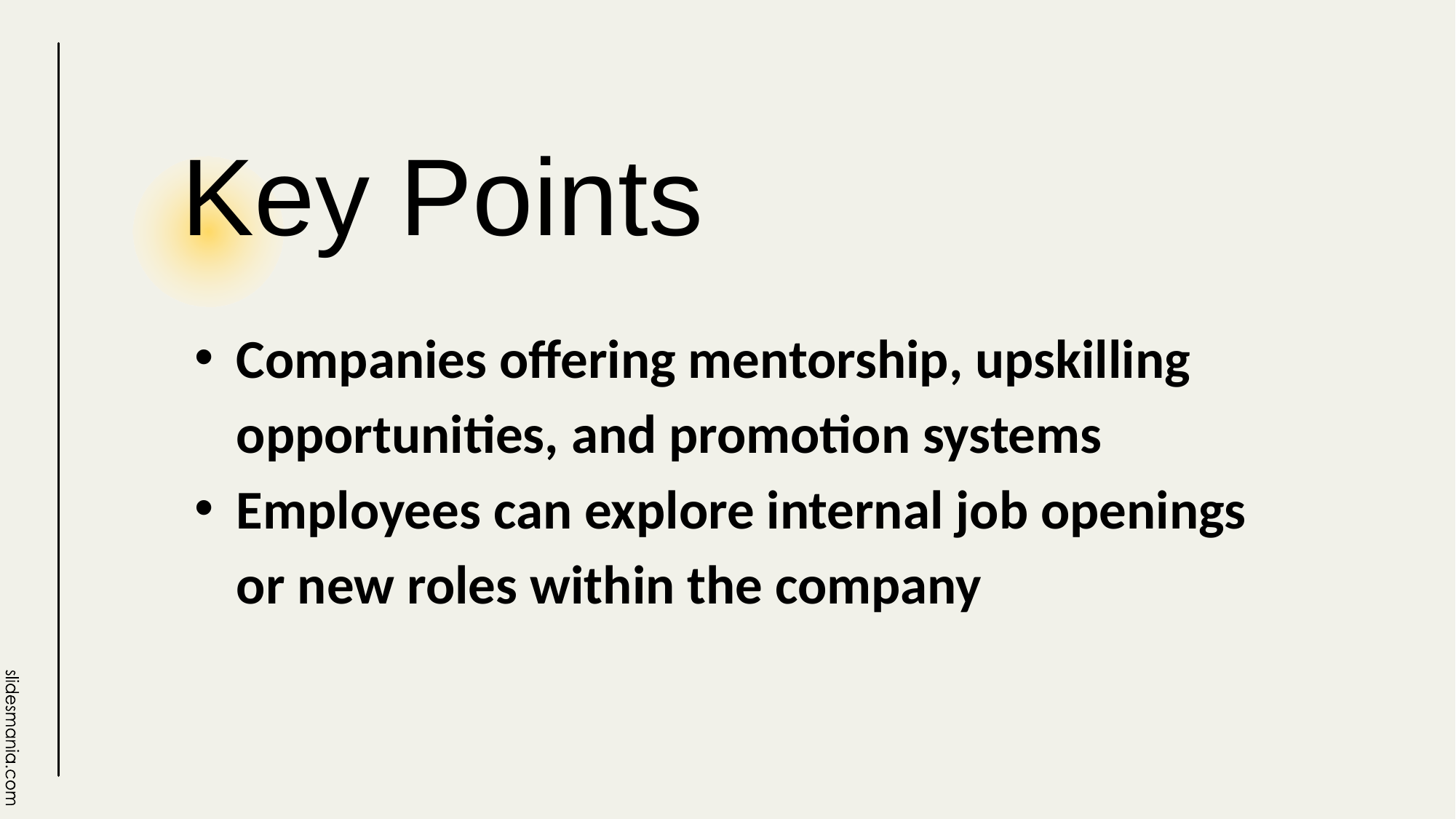

# Key Points

Companies offering mentorship, upskilling opportunities, and promotion systems
Employees can explore internal job openings or new roles within the company